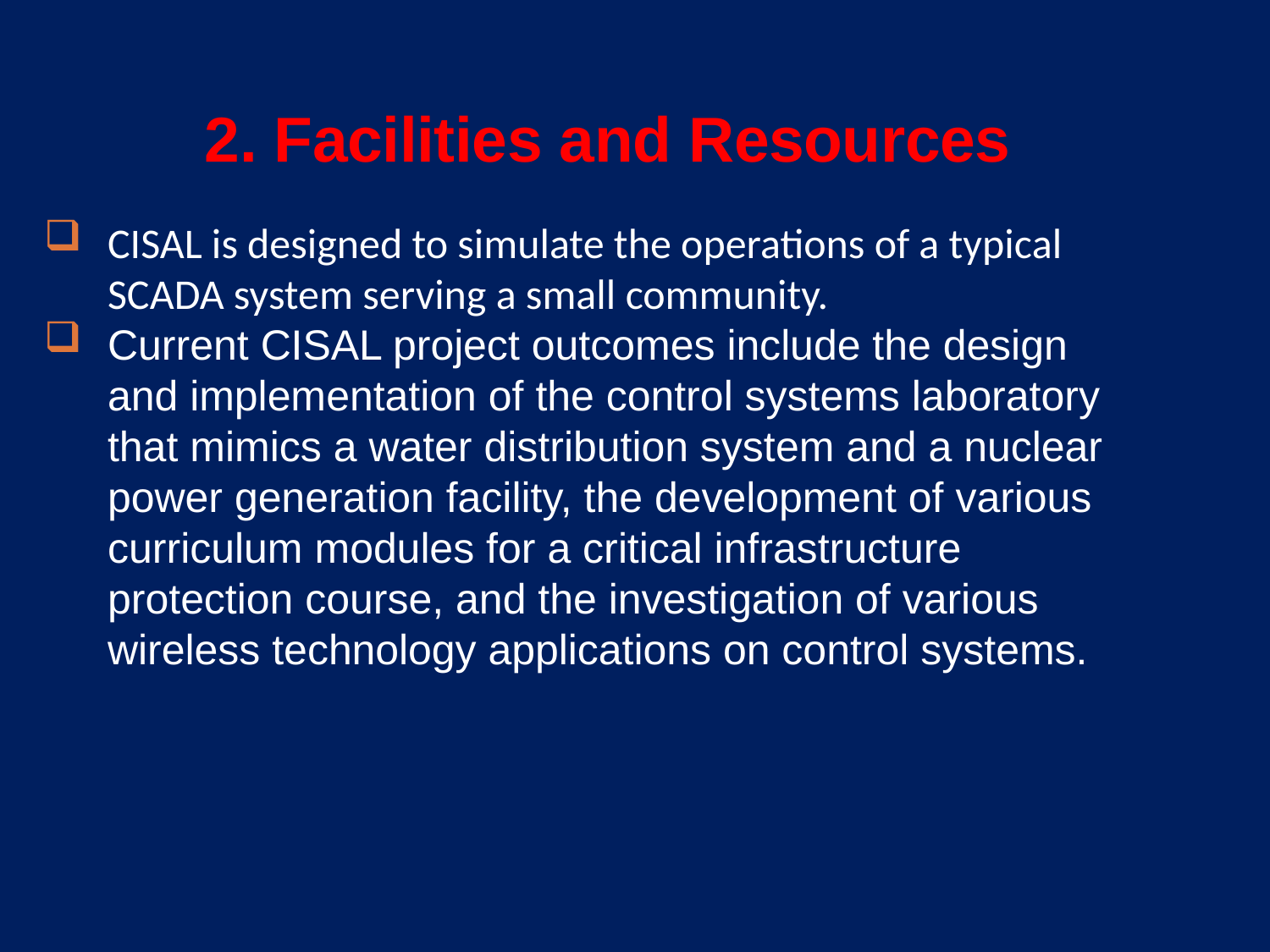

2. Facilities and Resources
CISAL is designed to simulate the operations of a typical SCADA system serving a small community.
Current CISAL project outcomes include the design and implementation of the control systems laboratory that mimics a water distribution system and a nuclear power generation facility, the development of various curriculum modules for a critical infrastructure protection course, and the investigation of various wireless technology applications on control systems.